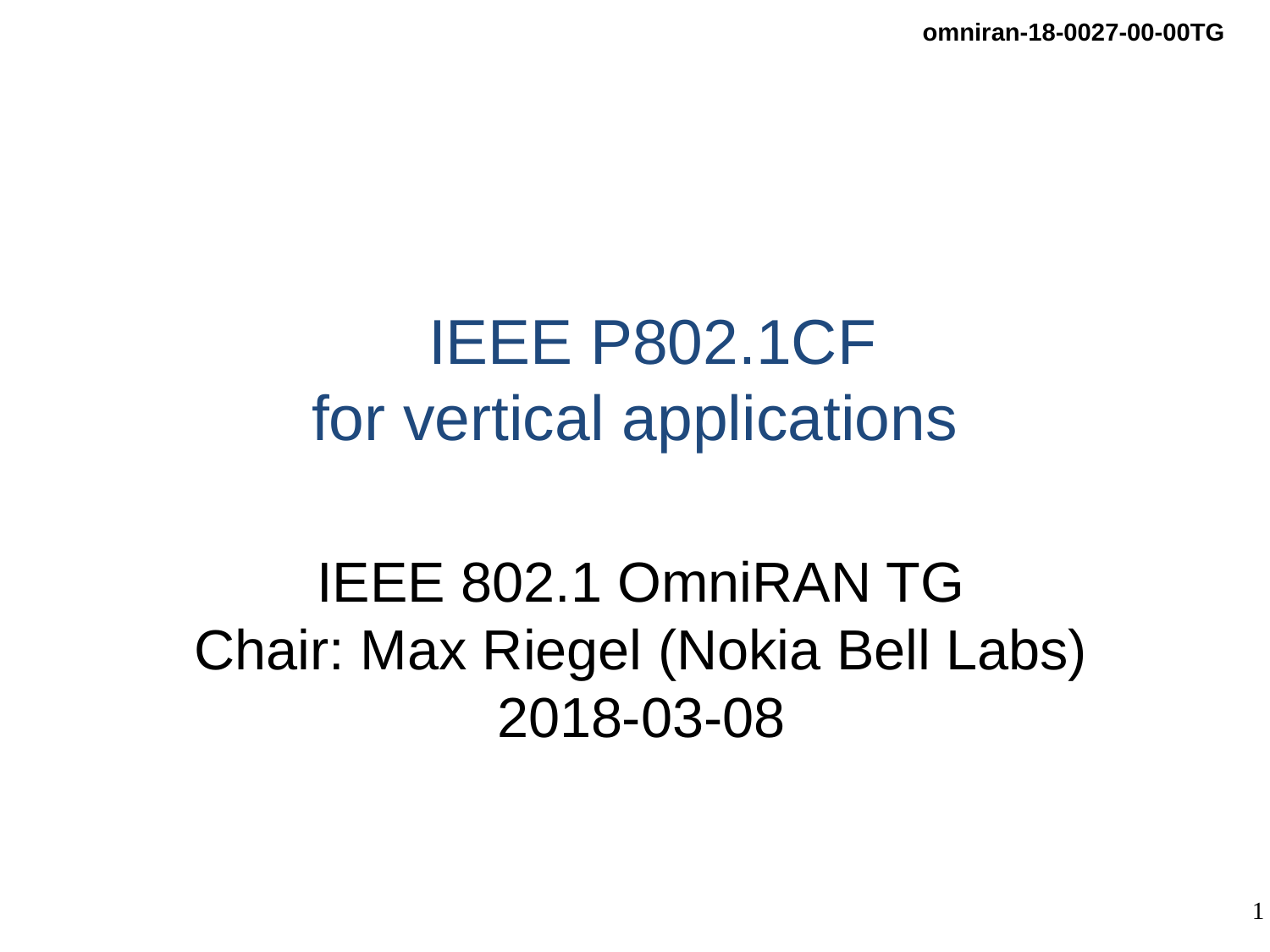

# IEEE P802.1CF for vertical applications
IEEE 802.1 OmniRAN TG
Chair: Max Riegel (Nokia Bell Labs)
2018-03-08